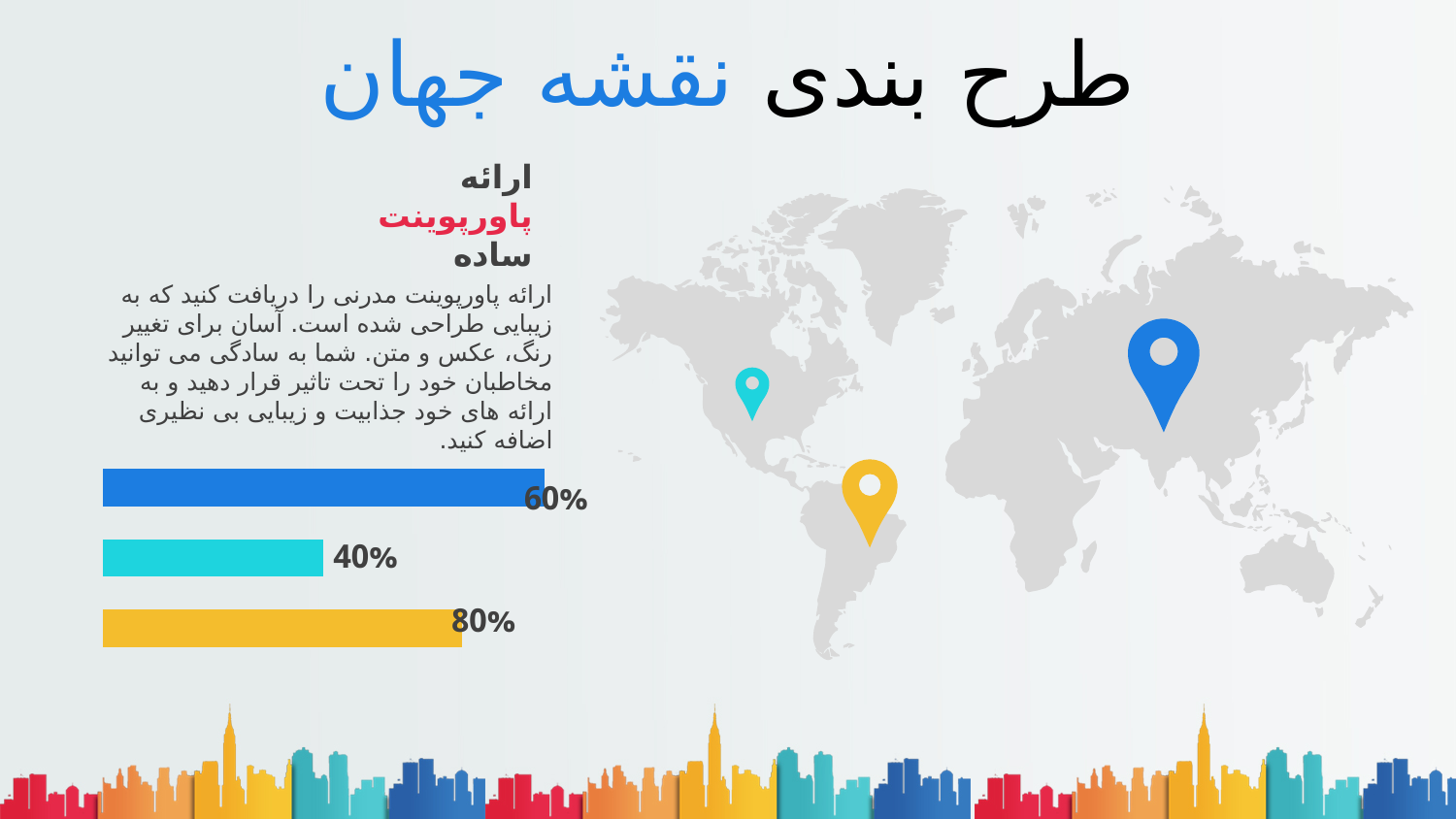

# طرح بندی نقشه جهان
ارائه
 پاورپوینت
 ساده

ارائه پاورپوینت مدرنی را دریافت کنید که به زیبایی طراحی شده است. آسان برای تغییر رنگ، عکس و متن. شما به سادگی می توانید مخاطبان خود را تحت تاثیر قرار دهید و به ارائه های خود جذابیت و زیبایی بی نظیری اضافه کنید.

### Chart

| Category |  |
|---|---|
60%
40%
80%